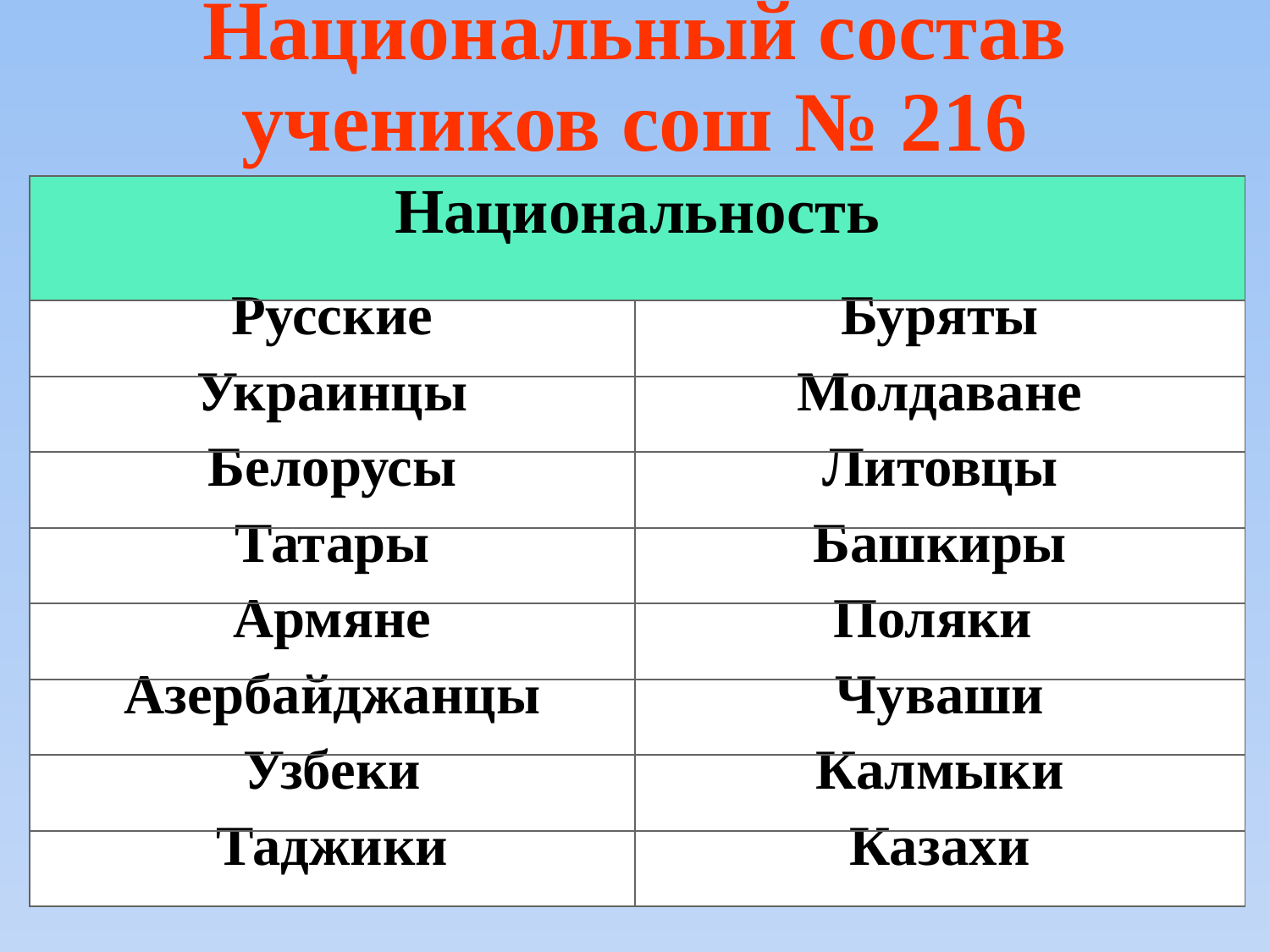

# Национальный состав учеников сош № 216
| Национальность |  |
| --- | --- |
| Русские | Буряты |
| Украинцы | Молдаване |
| Белорусы | Литовцы |
| Татары | Башкиры |
| Армяне | Поляки |
| Азербайджанцы | Чуваши |
| Узбеки | Калмыки |
| Таджики | Казахи |